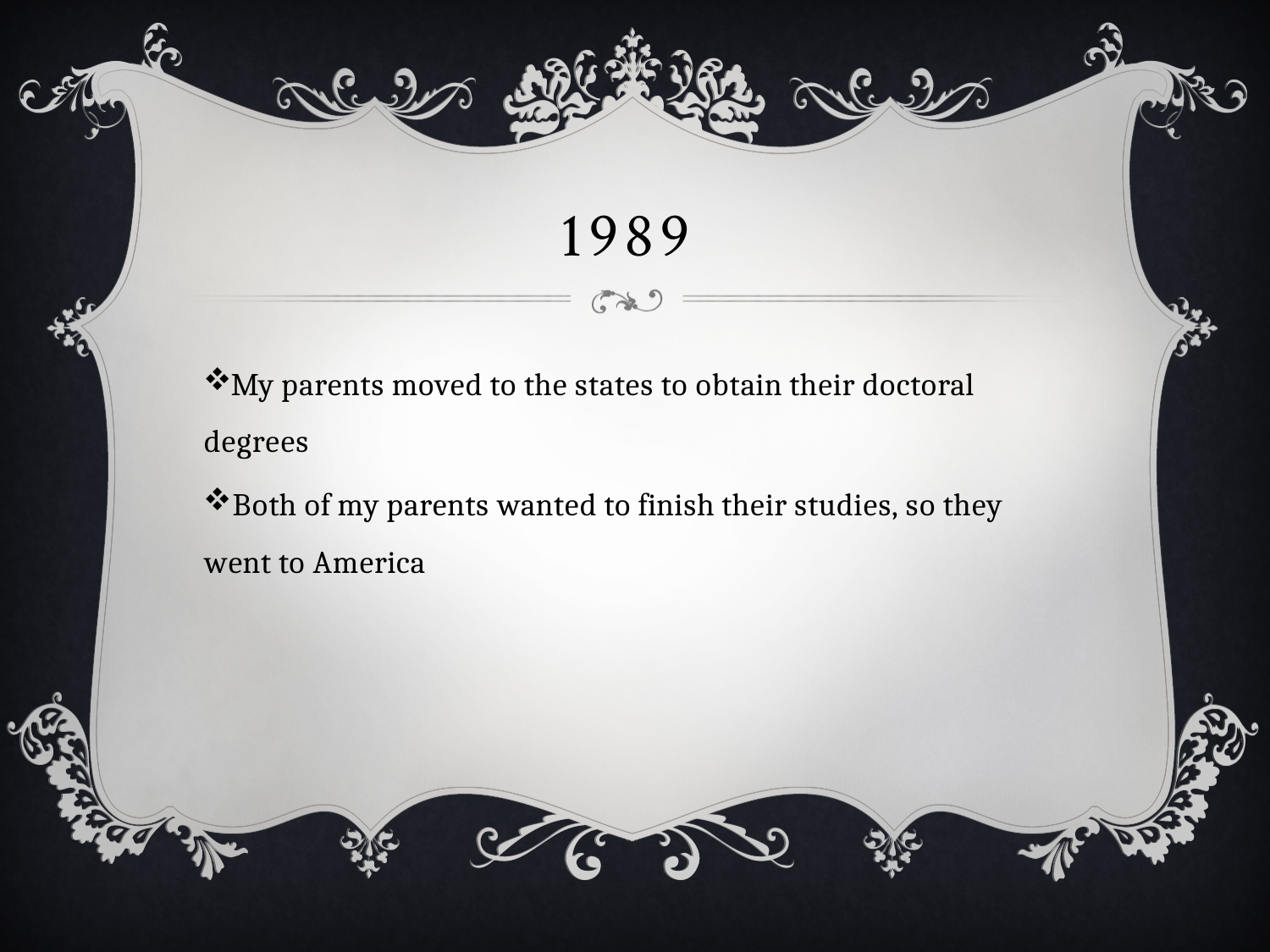

# 1989
My parents moved to the states to obtain their doctoral degrees
Both of my parents wanted to finish their studies, so they went to America